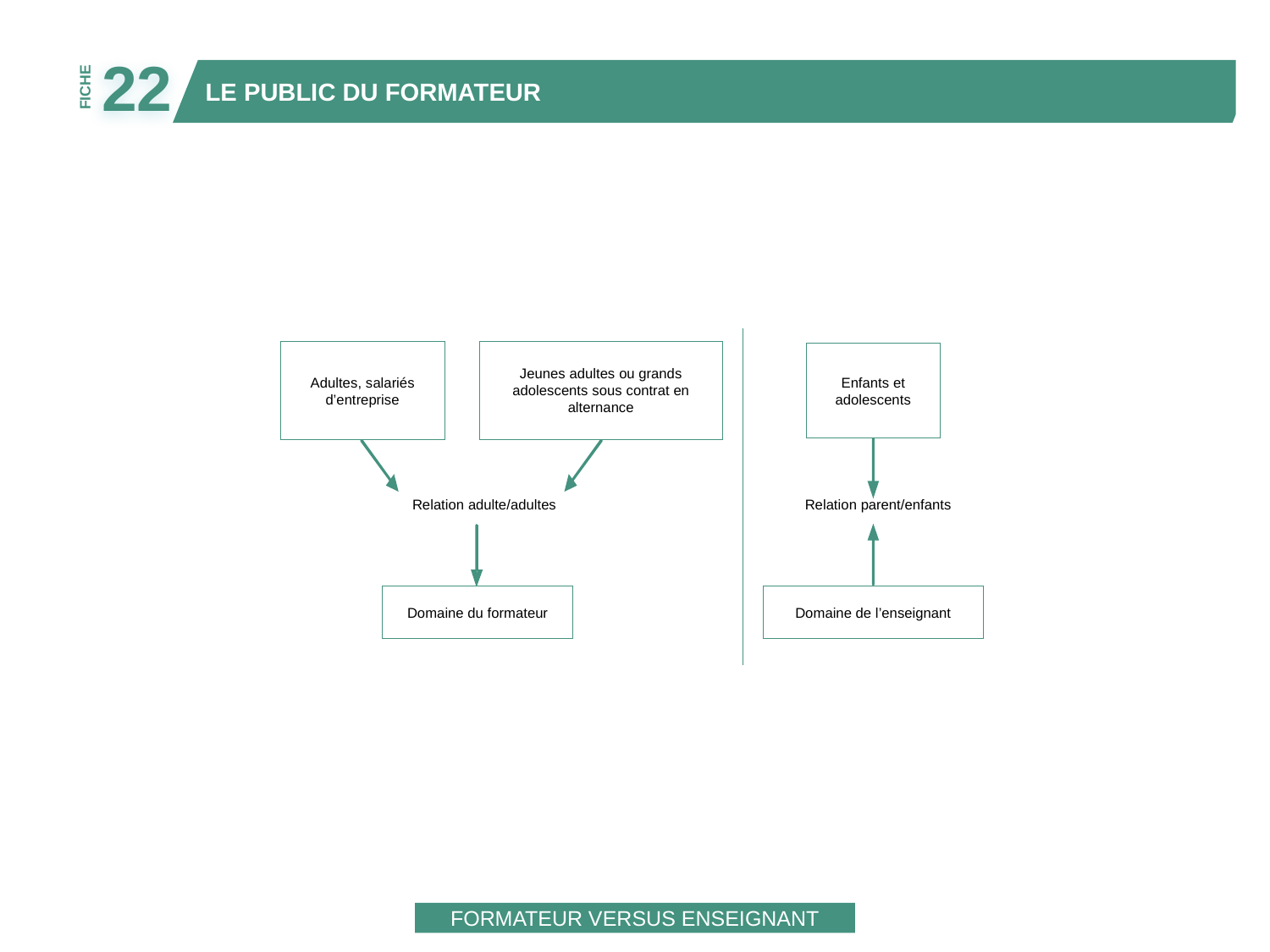

22

LE PUBLIC DU FORMATEUR
FICHE

Jeunes adultes ou grands
adolescents sous contrat en
alternance
Adultes, salariés
d’entreprise
Enfants et
adolescents

Relation adulte/adultes
Relation parent/enfants

Domaine du formateur
Domaine de l’enseignant
FORMATEUR VERSUS ENSEIGNANT